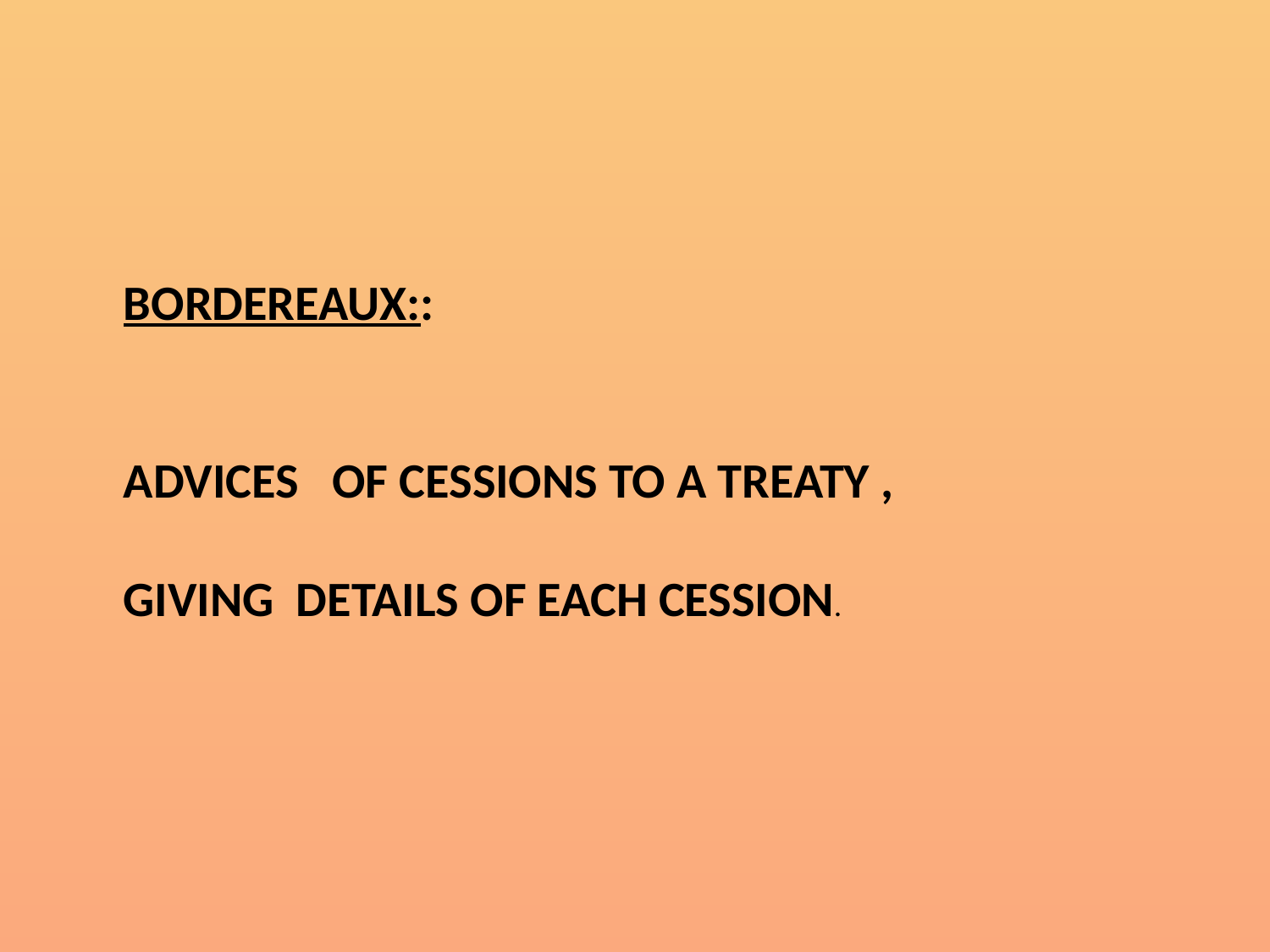

BORDEREAUX::

ADVICES   OF CESSIONS TO A TREATY ,

GIVING  DETAILS OF EACH CESSION.